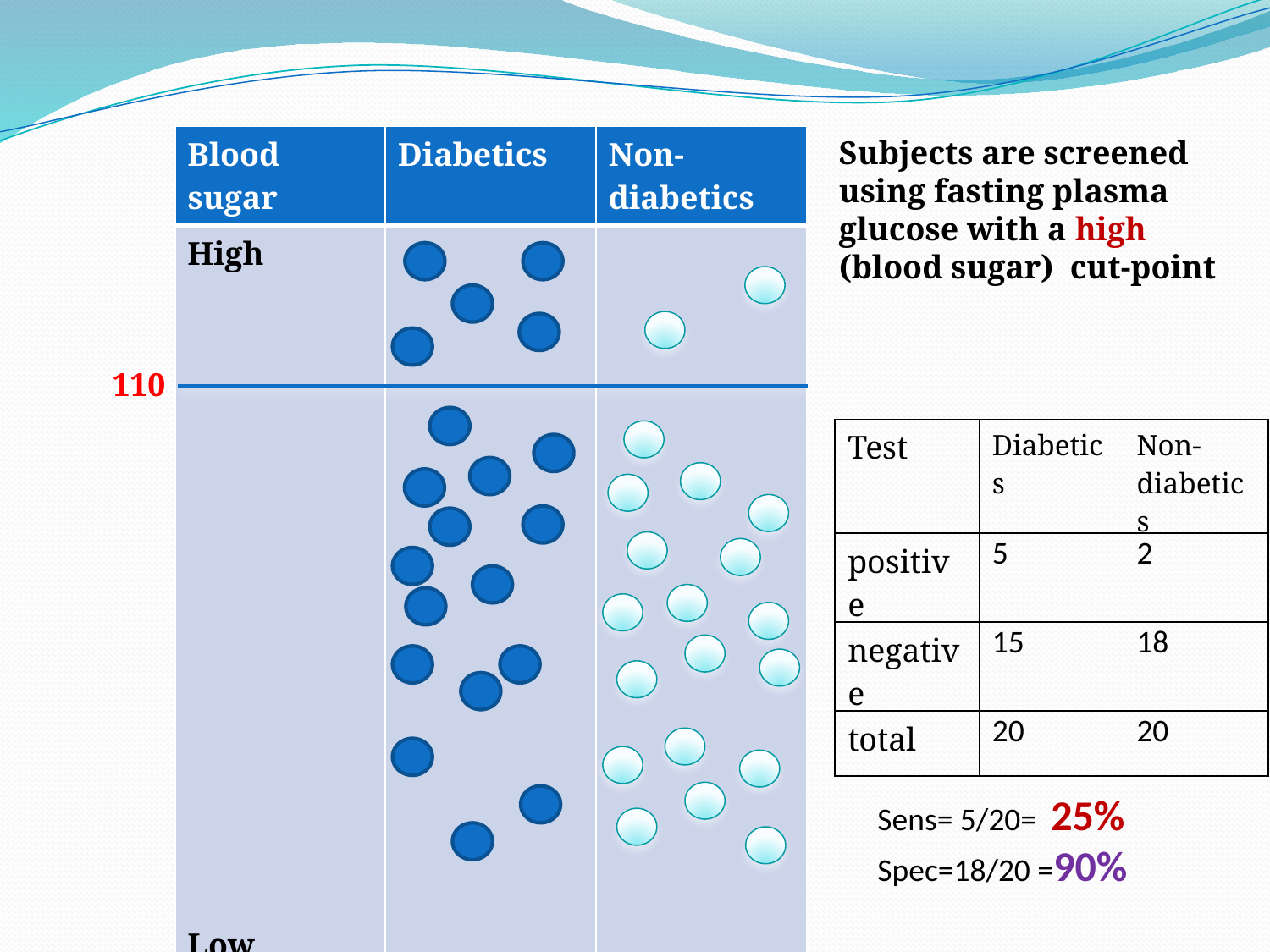

| Blood sugar | Diabetics | Non-diabetics |
| --- | --- | --- |
| High Low |  |  |
Subjects are screened
using fasting plasma
glucose with a high
(blood sugar)  cut-point

110

| Test | Diabetics | Non-diabetics |
| --- | --- | --- |
| positive | 5 | 2 |
| negative | 15 | 18 |
| total | 20 | 20 |

Sens= 5/20=  25%
Spec=18/20 =90%